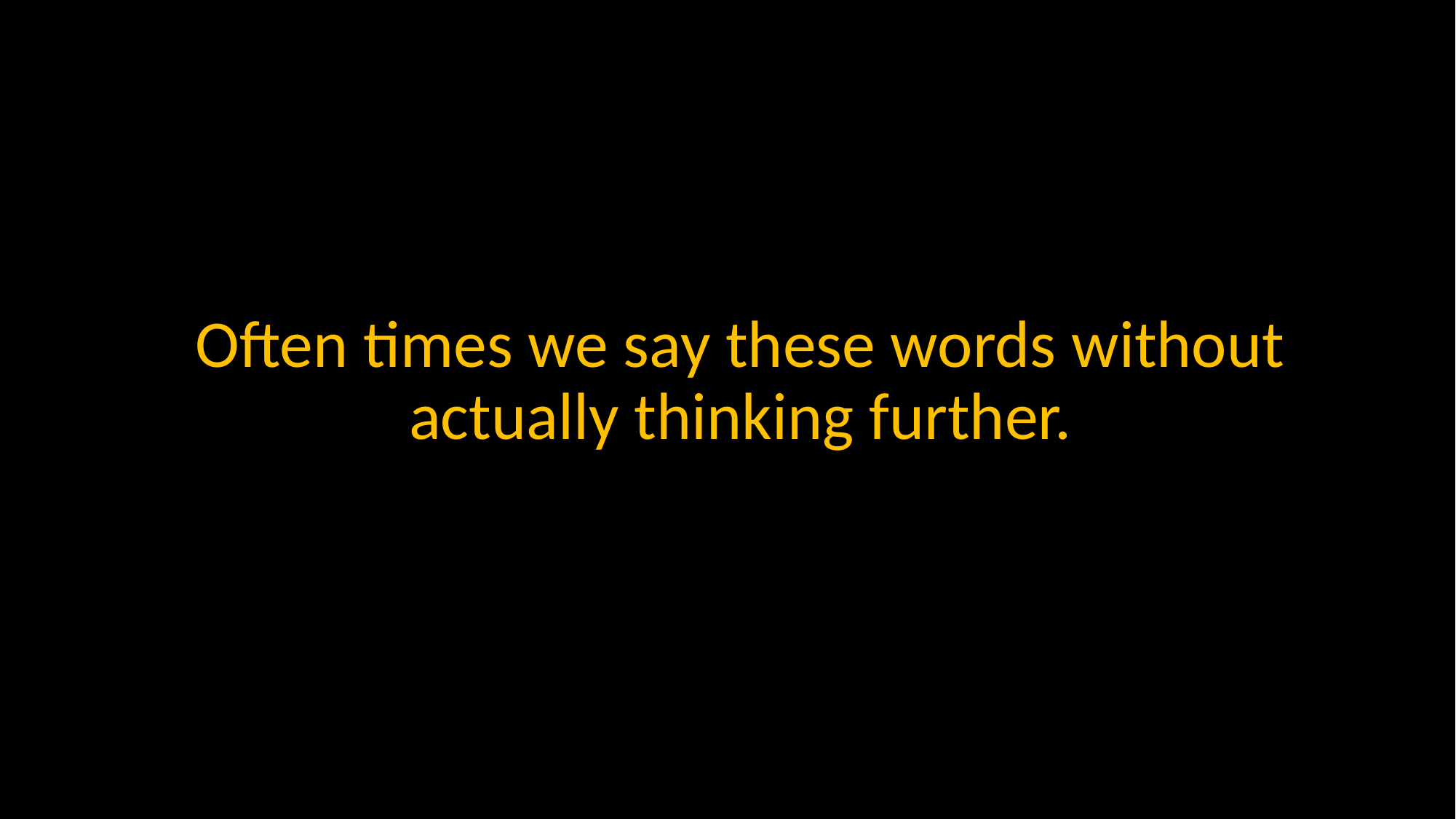

Often times we say these words without actually thinking further.